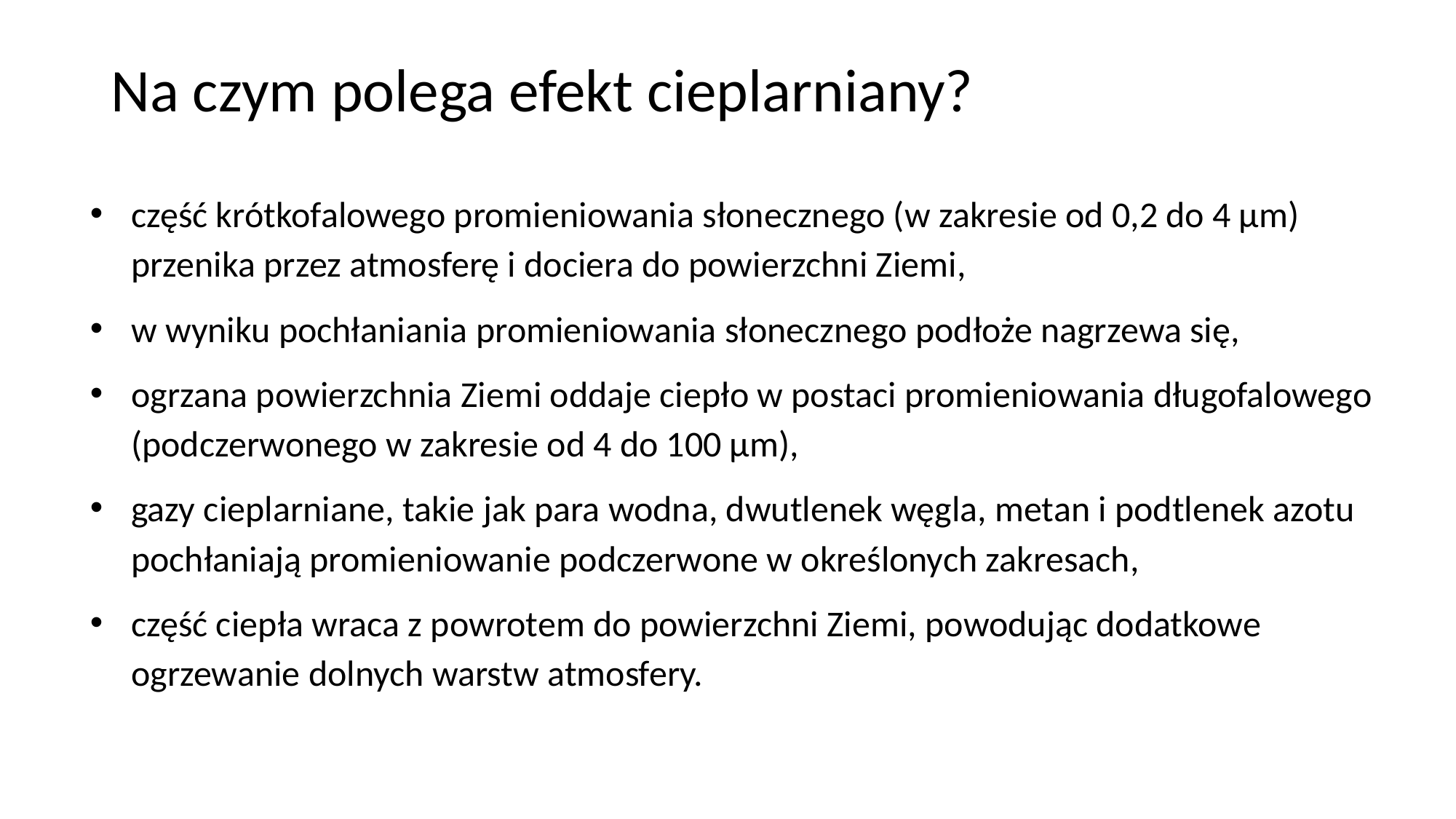

# Na czym polega efekt cieplarniany?
część krótkofalowego promieniowania słonecznego (w zakresie od 0,2 do 4 µm) przenika przez atmosferę i dociera do powierzchni Ziemi,
w wyniku pochłaniania promieniowania słonecznego podłoże nagrzewa się,
ogrzana powierzchnia Ziemi oddaje ciepło w postaci promieniowania długofalowego (podczerwonego w zakresie od 4 do 100 µm),
gazy cieplarniane, takie jak para wodna, dwutlenek węgla, metan i podtlenek azotu pochłaniają promieniowanie podczerwone w określonych zakresach,
część ciepła wraca z powrotem do powierzchni Ziemi, powodując dodatkowe ogrzewanie dolnych warstw atmosfery.